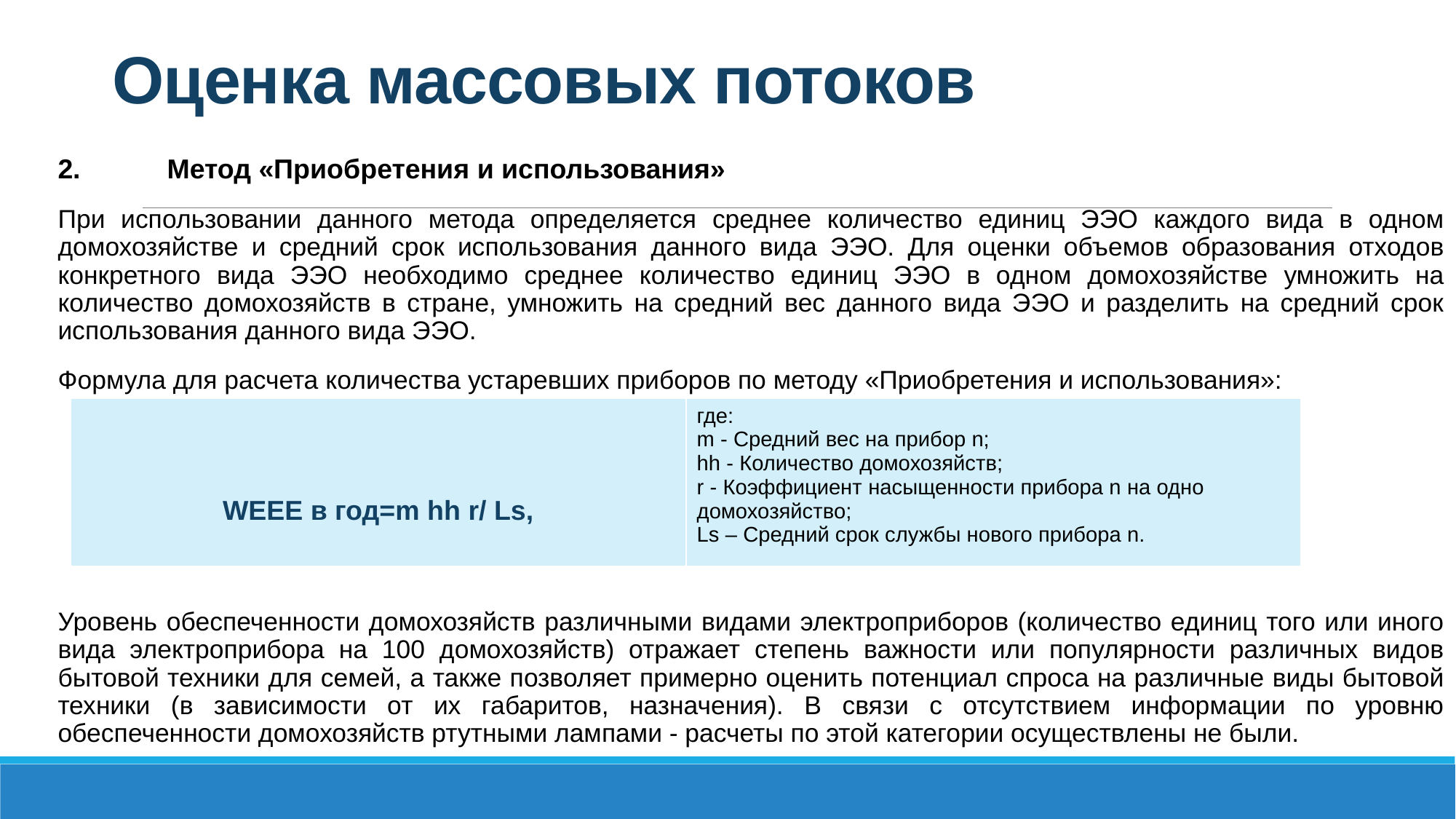

# Оценка массовых потоков
2.	Метод «Приобретения и использования»
При использовании данного метода определяется среднее количество единиц ЭЭО каждого вида в одном домохозяйстве и средний срок использования данного вида ЭЭО. Для оценки объемов образования отходов конкретного вида ЭЭО необходимо среднее количество единиц ЭЭО в одном домохозяйстве умножить на количество домохозяйств в стране, умножить на средний вес данного вида ЭЭО и разделить на средний срок использования данного вида ЭЭО.
Формула для расчета количества устаревших приборов по методу «Приобретения и использования»:

Уровень обеспеченности домохозяйств различными видами электроприборов (количество единиц того или иного вида электроприбора на 100 домохозяйств) отражает степень важности или популярности различных видов бытовой техники для семей, а также позволяет примерно оценить потенциал спроса на различные виды бытовой техники (в зависимости от их габаритов, назначения). В связи с отсутствием информации по уровню обеспеченности домохозяйств ртутными лампами - расчеты по этой категории осуществлены не были.

| WEEE в год=m hh r/ Ls, | где: m - Средний вес на прибор n; hh - Количество домохозяйств; r - Коэффициент насыщенности прибора n на одно домохозяйство; Ls – Средний срок службы нового прибора n. |
| --- | --- |